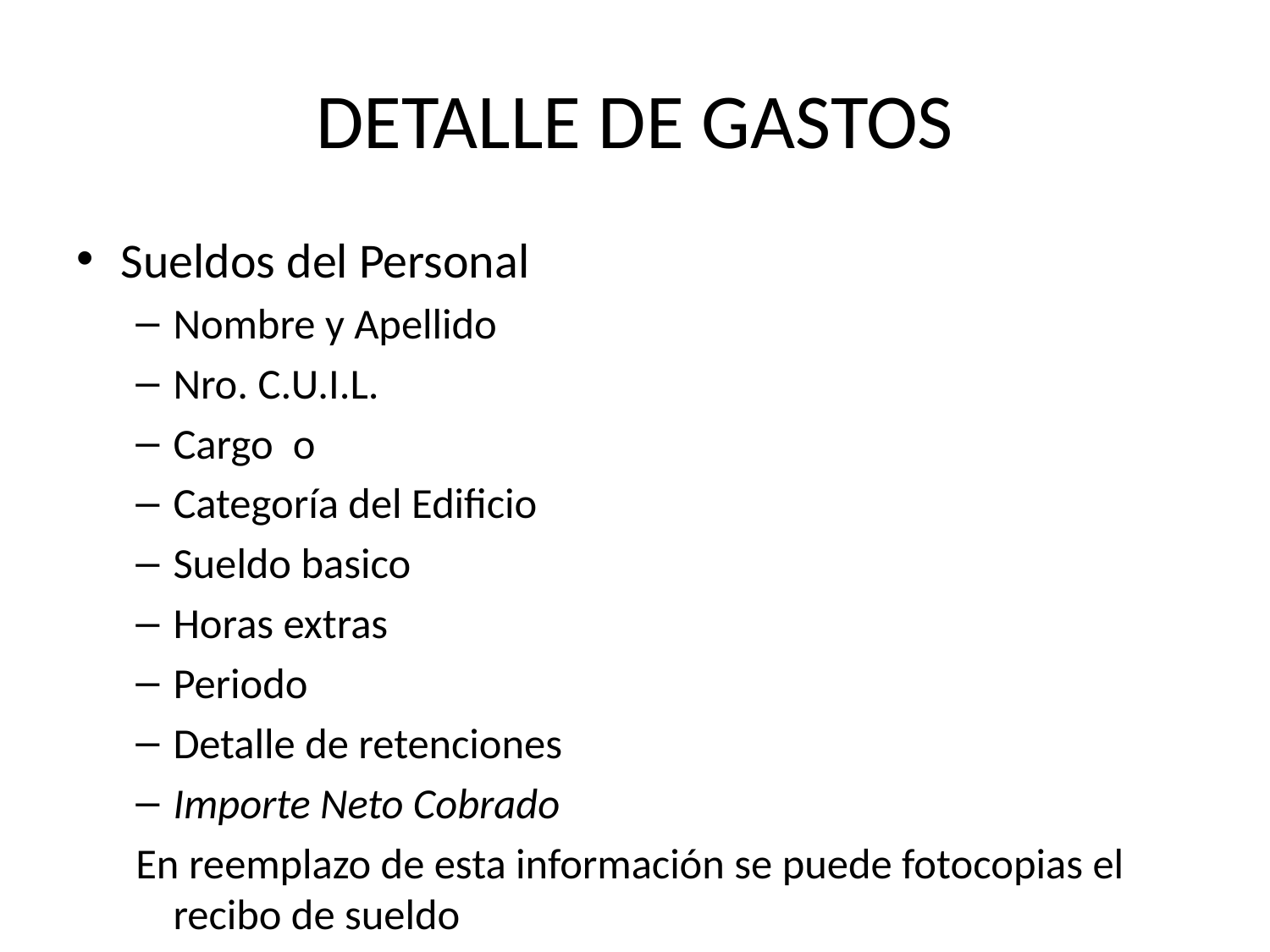

# DETALLE DE GASTOS
Sueldos del Personal
Nombre y Apellido
Nro. C.U.I.L.
Cargo  o
Categoría del Edificio
Sueldo basico
Horas extras
Periodo
Detalle de retenciones
Importe Neto Cobrado
En reemplazo de esta información se puede fotocopias el recibo de sueldo